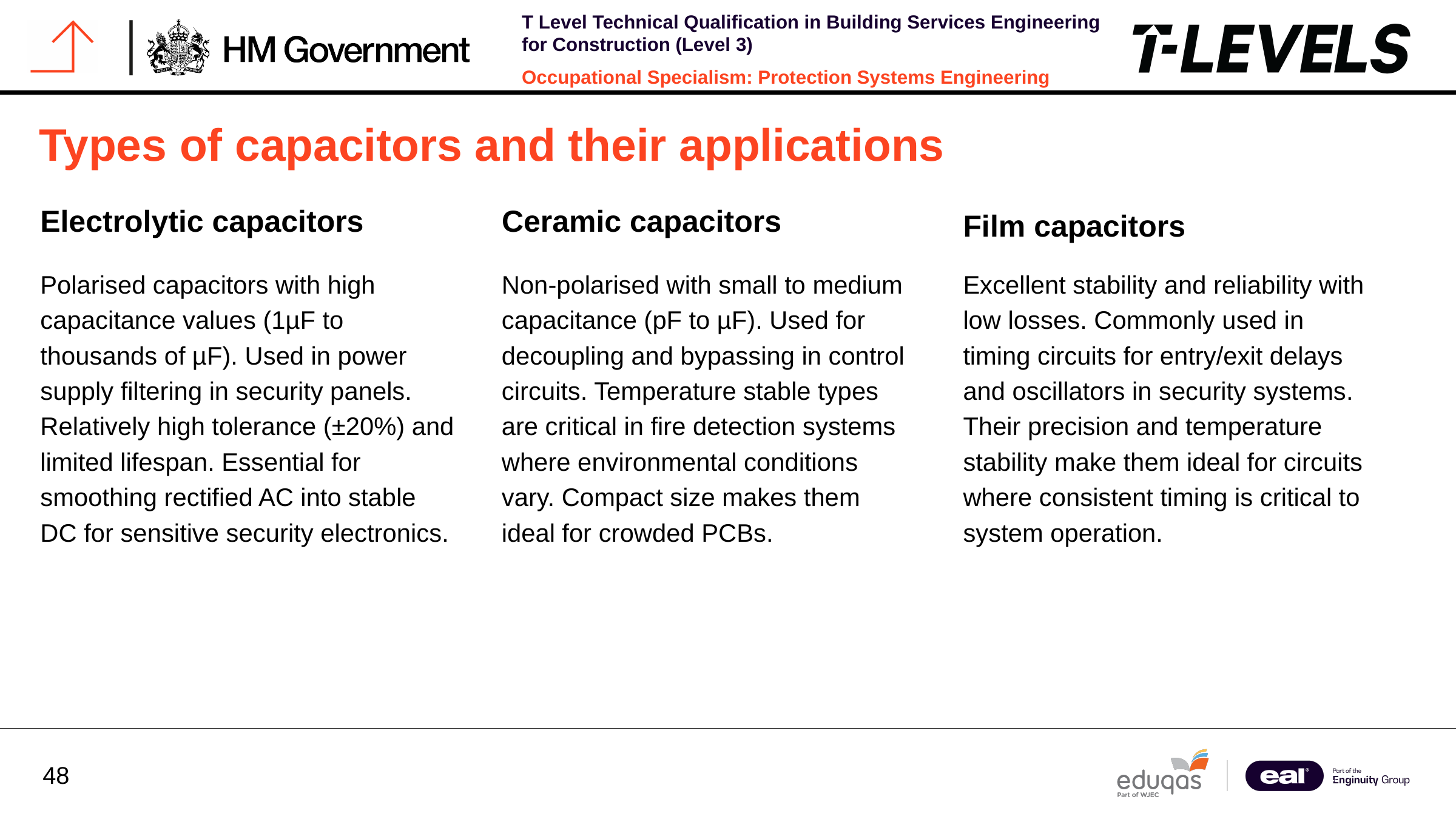

# Types of capacitors and their applications
Ceramic capacitors
Electrolytic capacitors
Film capacitors
Polarised capacitors with high capacitance values (1µF to thousands of µF). Used in power supply filtering in security panels. Relatively high tolerance (±20%) and limited lifespan. Essential for smoothing rectified AC into stable DC for sensitive security electronics.
Non-polarised with small to medium capacitance (pF to µF). Used for decoupling and bypassing in control circuits. Temperature stable types are critical in fire detection systems where environmental conditions vary. Compact size makes them ideal for crowded PCBs.
Excellent stability and reliability with low losses. Commonly used in timing circuits for entry/exit delays and oscillators in security systems. Their precision and temperature stability make them ideal for circuits where consistent timing is critical to system operation.